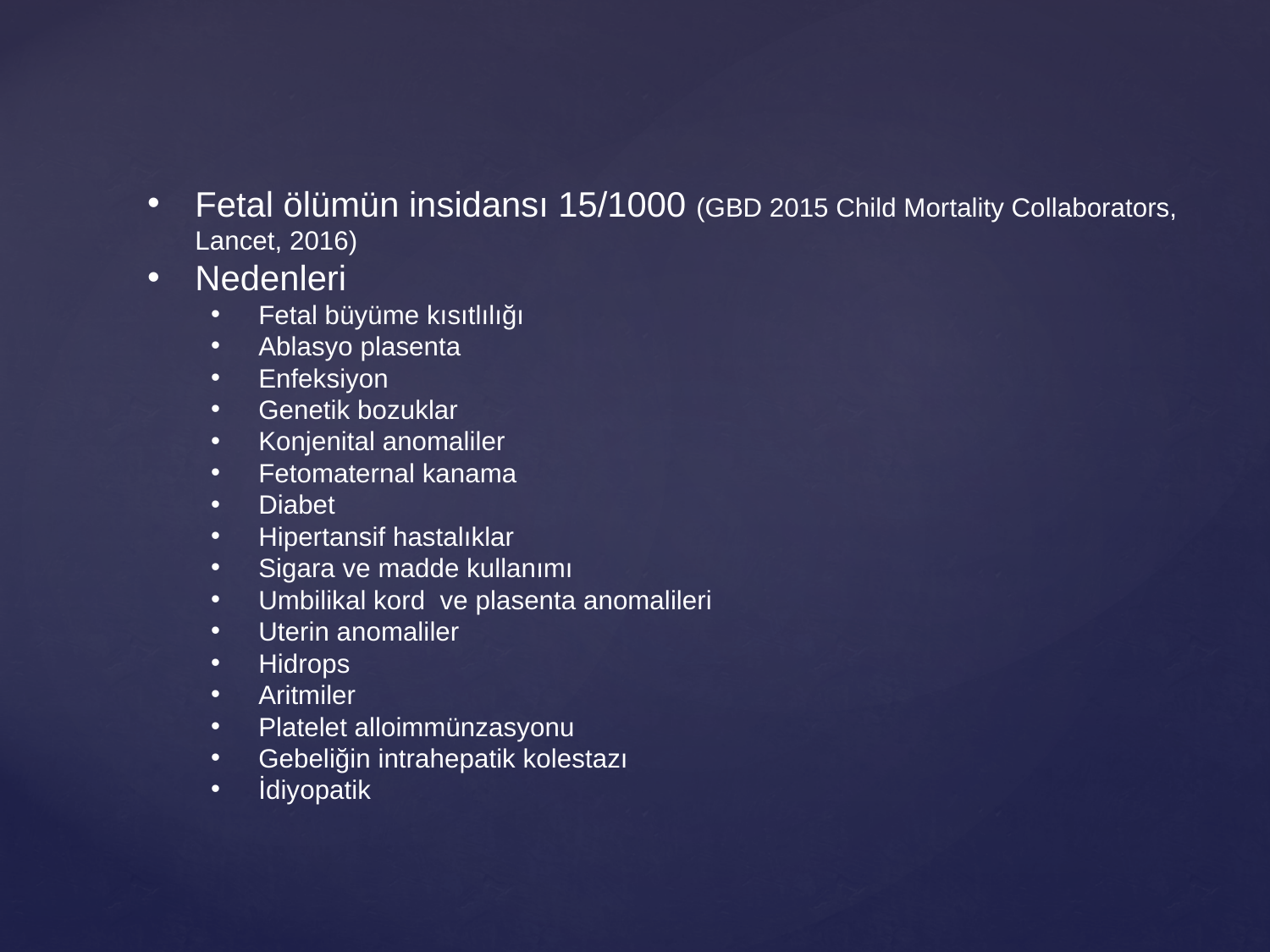

Fetal ölümün insidansı 15/1000 (GBD 2015 Child Mortality Collaborators, Lancet, 2016)
Nedenleri
Fetal büyüme kısıtlılığı
Ablasyo plasenta
Enfeksiyon
Genetik bozuklar
Konjenital anomaliler
Fetomaternal kanama
Diabet
Hipertansif hastalıklar
Sigara ve madde kullanımı
Umbilikal kord  ve plasenta anomalileri
Uterin anomaliler
Hidrops
Aritmiler
Platelet alloimmünzasyonu
Gebeliğin intrahepatik kolestazı
İdiyopatik